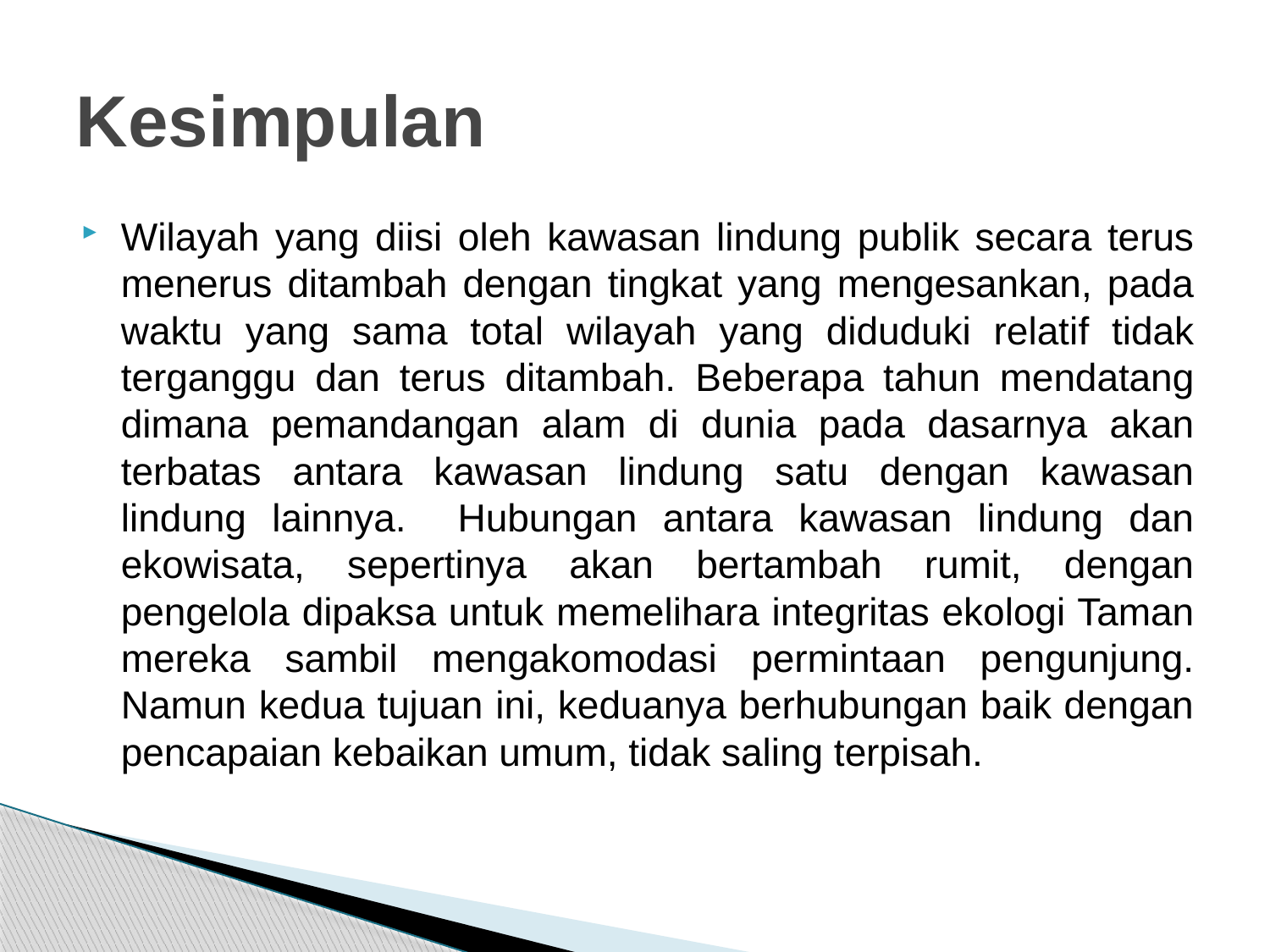

# Kesimpulan
Wilayah yang diisi oleh kawasan lindung publik secara terus menerus ditambah dengan tingkat yang mengesankan, pada waktu yang sama total wilayah yang diduduki relatif tidak terganggu dan terus ditambah. Beberapa tahun mendatang dimana pemandangan alam di dunia pada dasarnya akan terbatas antara kawasan lindung satu dengan kawasan lindung lainnya.  Hubungan antara kawasan lindung dan ekowisata, sepertinya akan bertambah rumit, dengan pengelola dipaksa untuk memelihara integritas ekologi Taman mereka sambil mengakomodasi permintaan pengunjung. Namun kedua tujuan ini, keduanya berhubungan baik dengan pencapaian kebaikan umum, tidak saling terpisah.